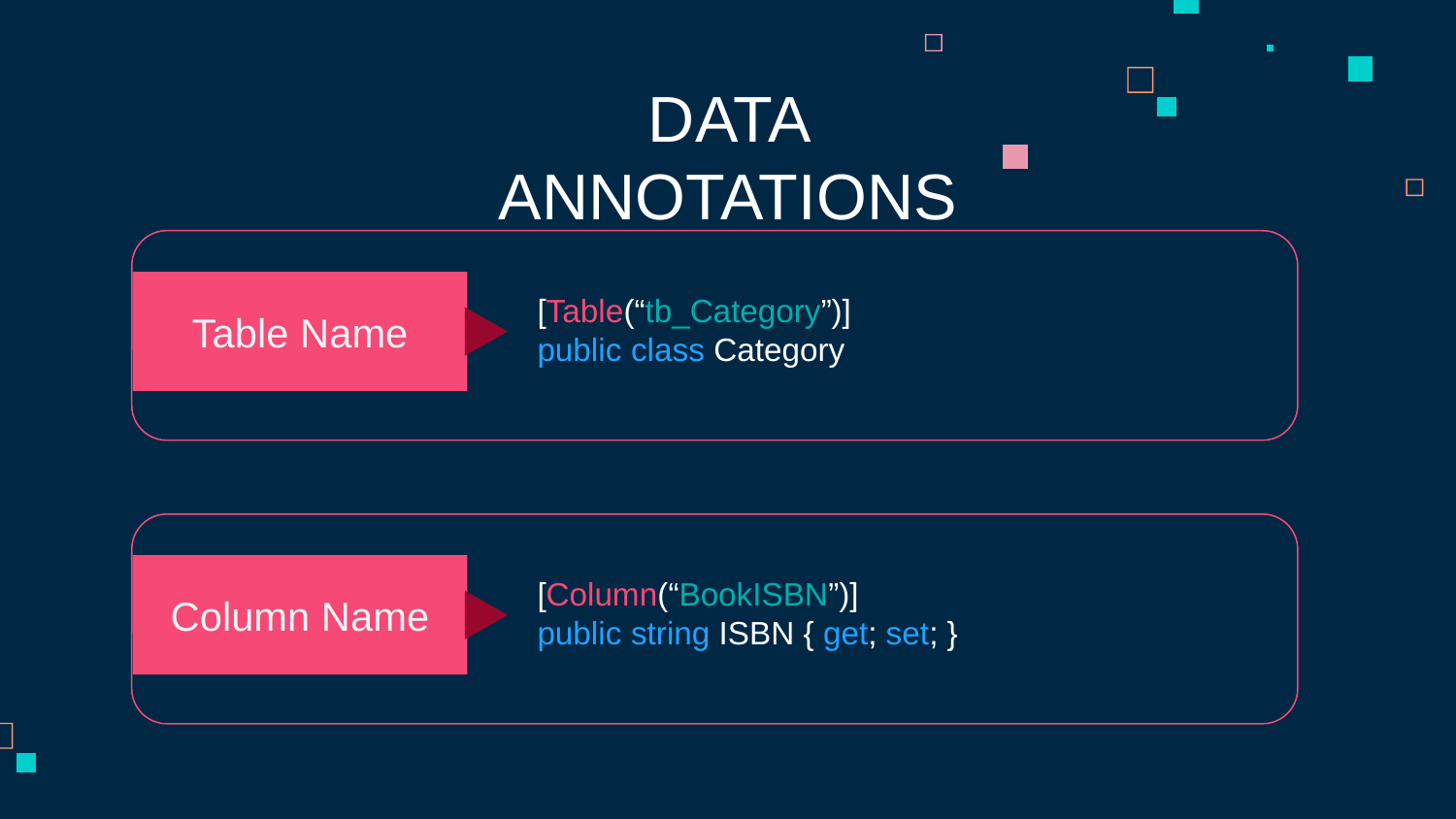

DATA ANNOTATIONS

[Table(“tb_Category”)]
public class Category
Table Name

[Column(“BookISBN”)]
public string ISBN { get; set; }
Column Name